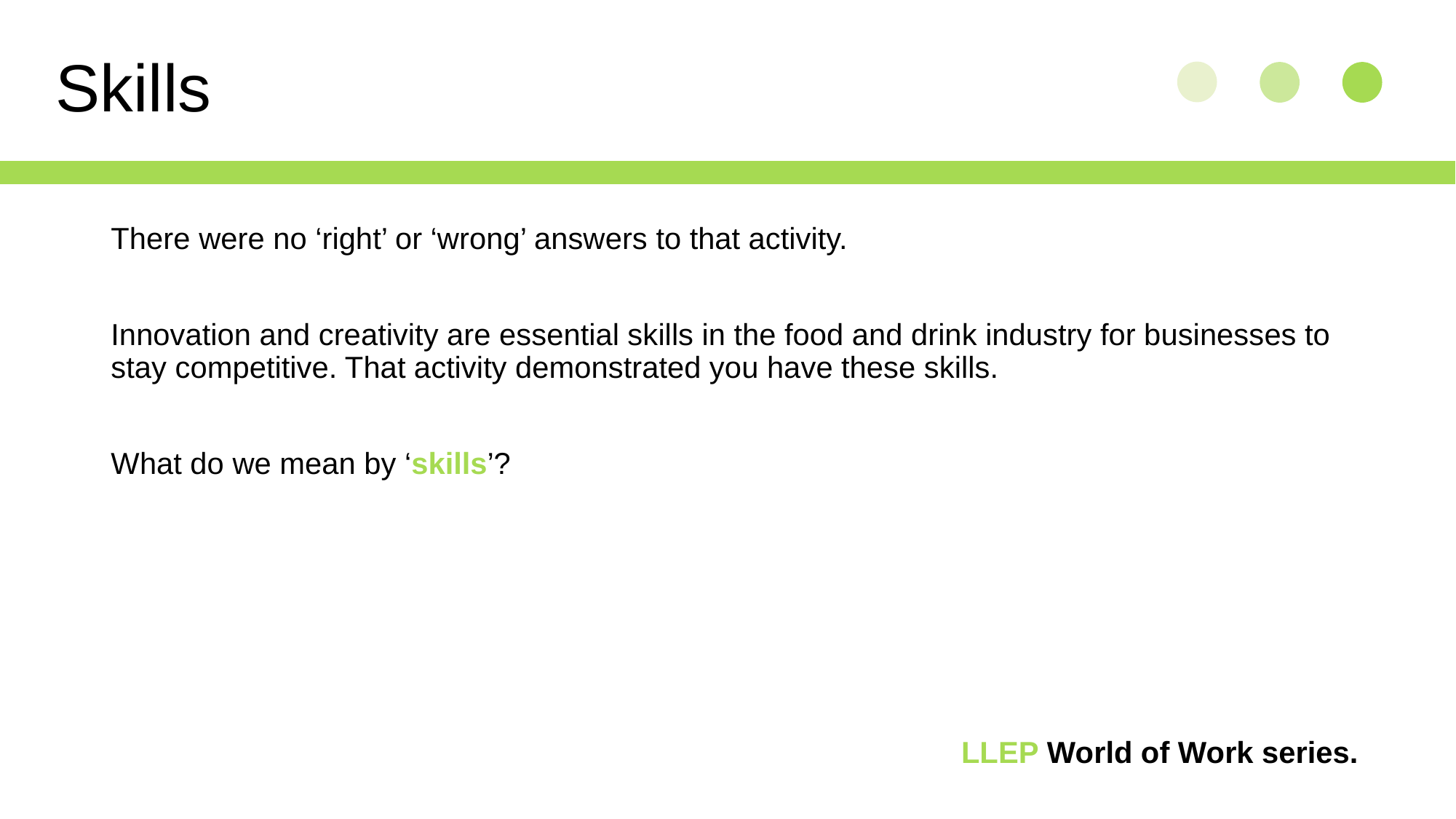

Skills

There were no ‘right’ or ‘wrong’ answers to that activity.

Innovation and creativity are essential skills in the food and drink industry for businesses to stay competitive. That activity demonstrated you have these skills.

What do we mean by ‘skills’?
LLEP World of Work series.